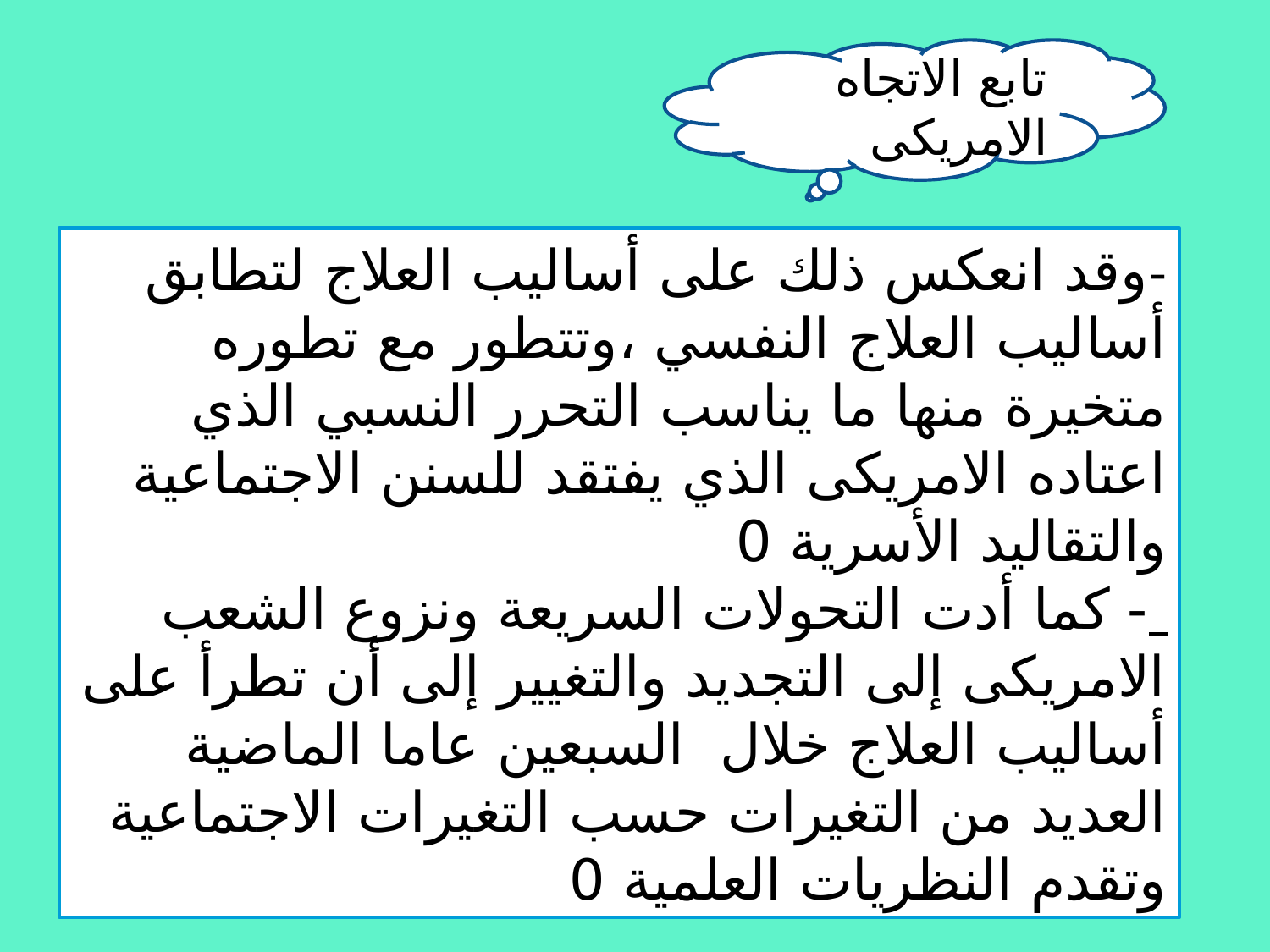

تابع الاتجاه الامريكى
-وقد انعكس ذلك على أساليب العلاج لتطابق أساليب العلاج النفسي ،وتتطور مع تطوره متخيرة منها ما يناسب التحرر النسبي الذي اعتاده الامريكى الذي يفتقد للسنن الاجتماعية والتقاليد الأسرية 0
 - كما أدت التحولات السريعة ونزوع الشعب الامريكى إلى التجديد والتغيير إلى أن تطرأ على أساليب العلاج خلال  السبعين عاما الماضية العديد من التغيرات حسب التغيرات الاجتماعية وتقدم النظريات العلمية 0